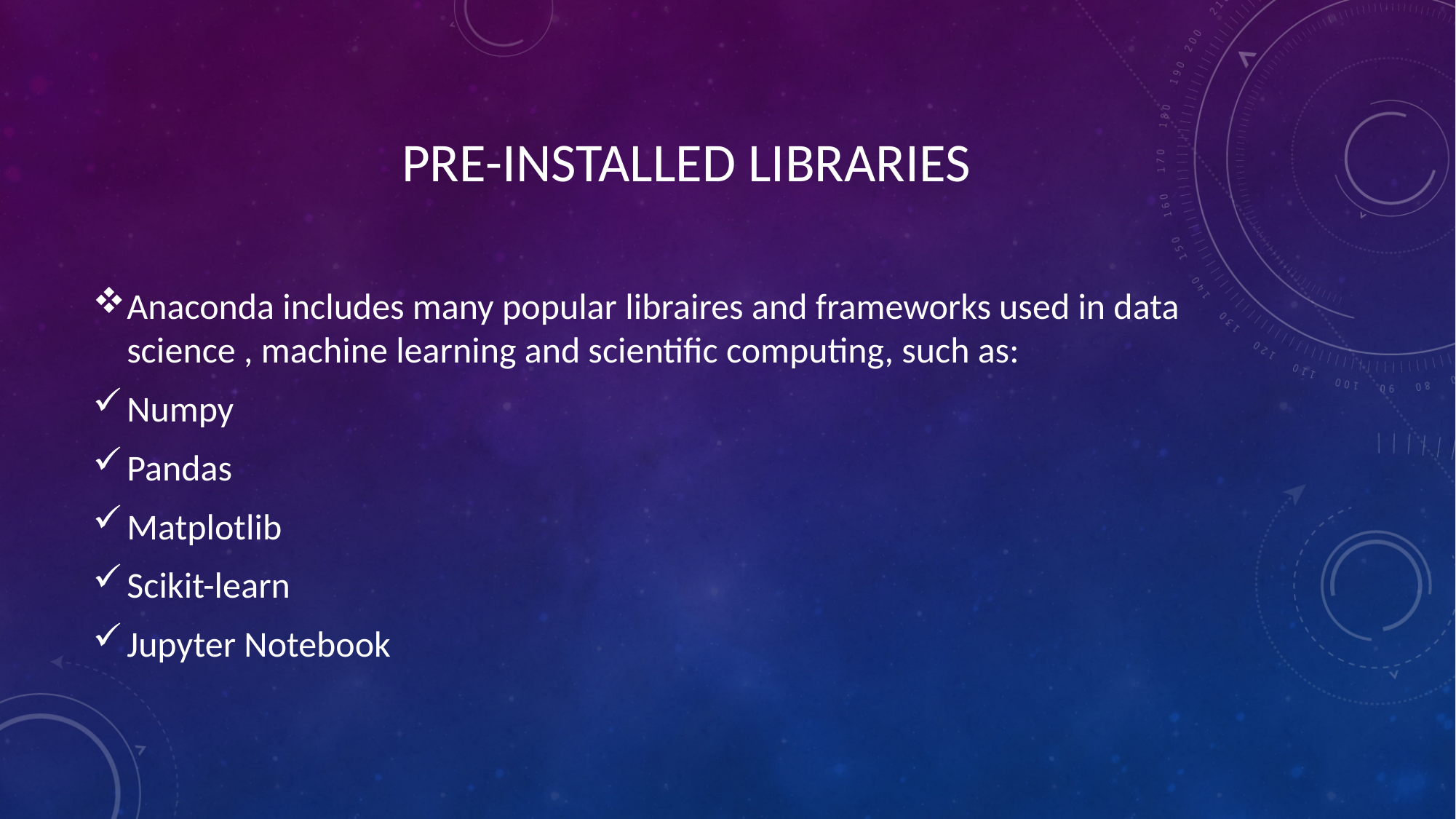

# Pre-installed Libraries
Anaconda includes many popular libraires and frameworks used in data science , machine learning and scientific computing, such as:
Numpy
Pandas
Matplotlib
Scikit-learn
Jupyter Notebook